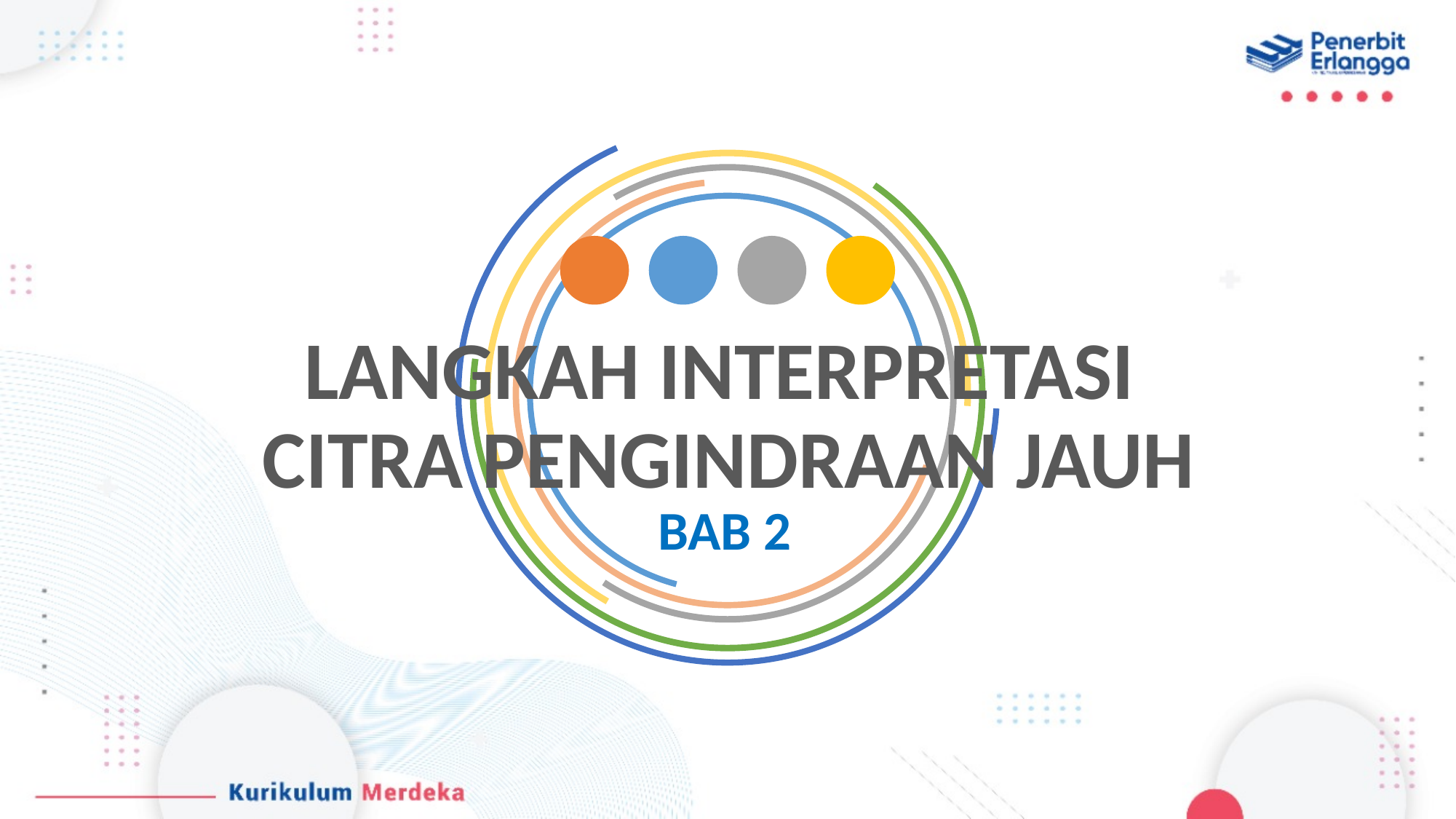

LANGKAH INTERPRETASI
CITRA PENGINDRAAN JAUH
BAB 2